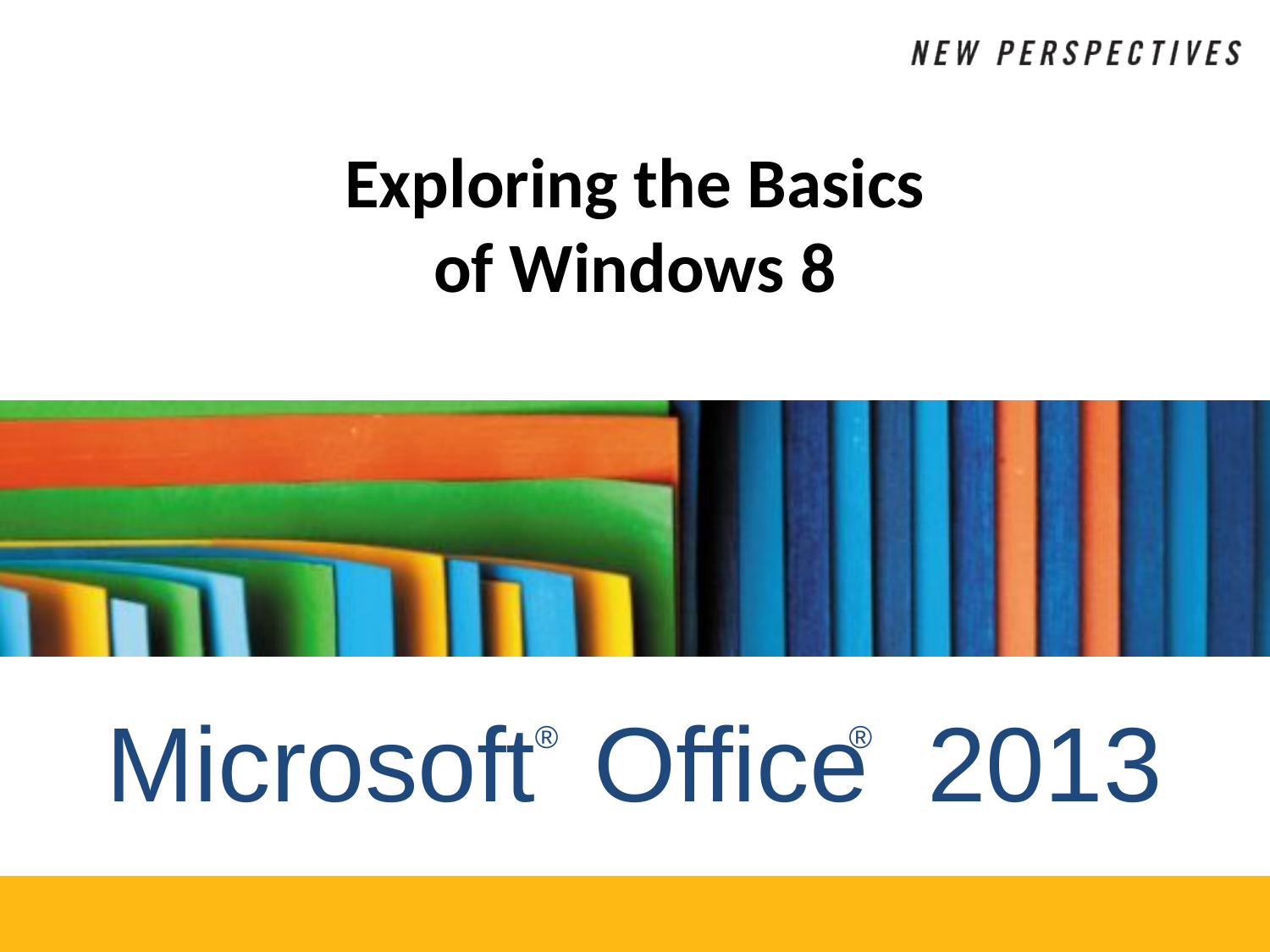

# Exploring the Basics of Windows 8